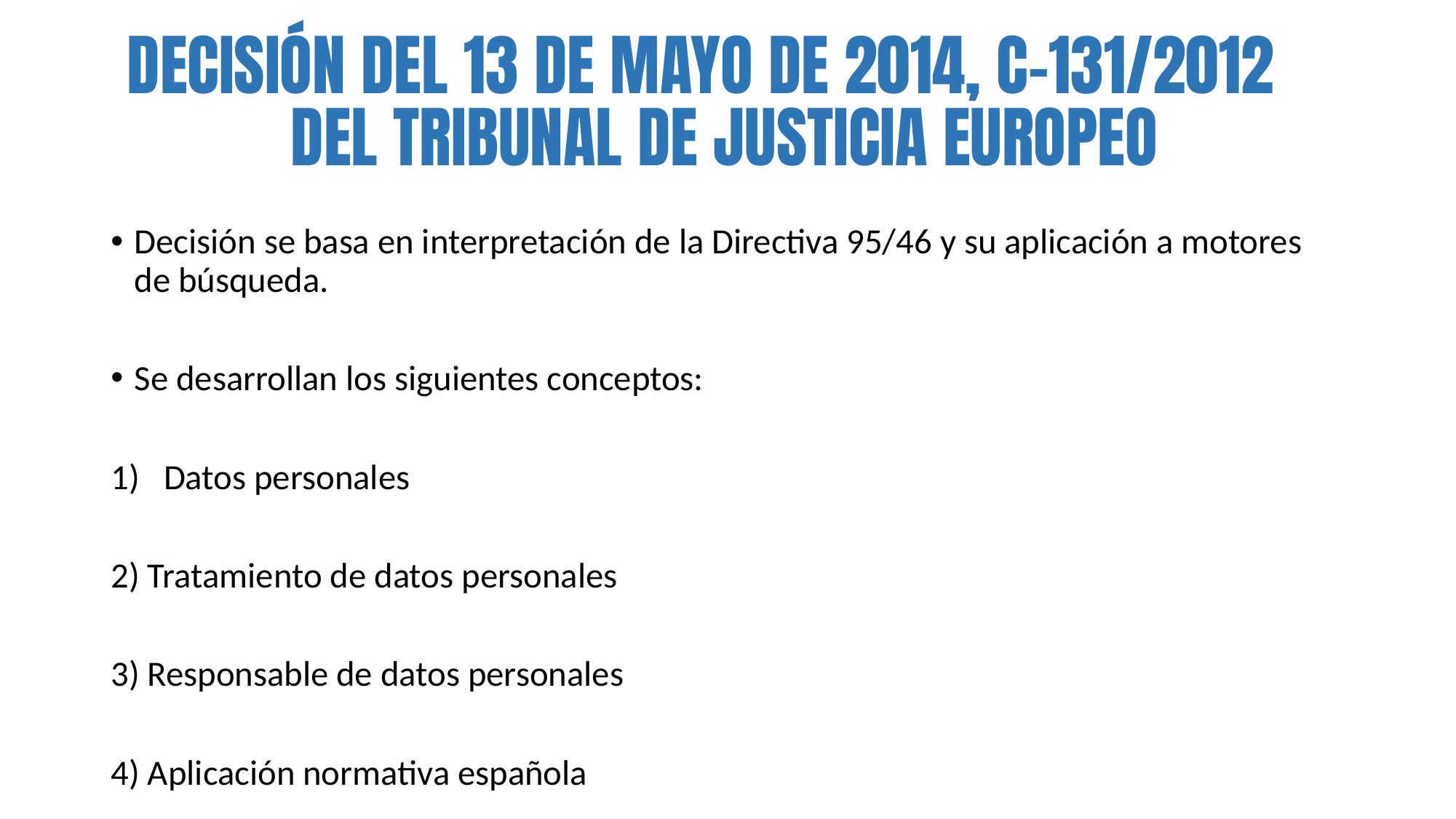

# DECISIÓN DEL 13 DE MAYO DE 2014, C-131/2012	DEL TRIBUNAL DE JUSTICIA EUROPEO
Decisión se basa en interpretación de la Directiva 95/46 y su aplicación a motores de búsqueda.

Se desarrollan los siguientes conceptos:

Datos personales

2) Tratamiento de datos personales

3) Responsable de datos personales

4) Aplicación normativa española